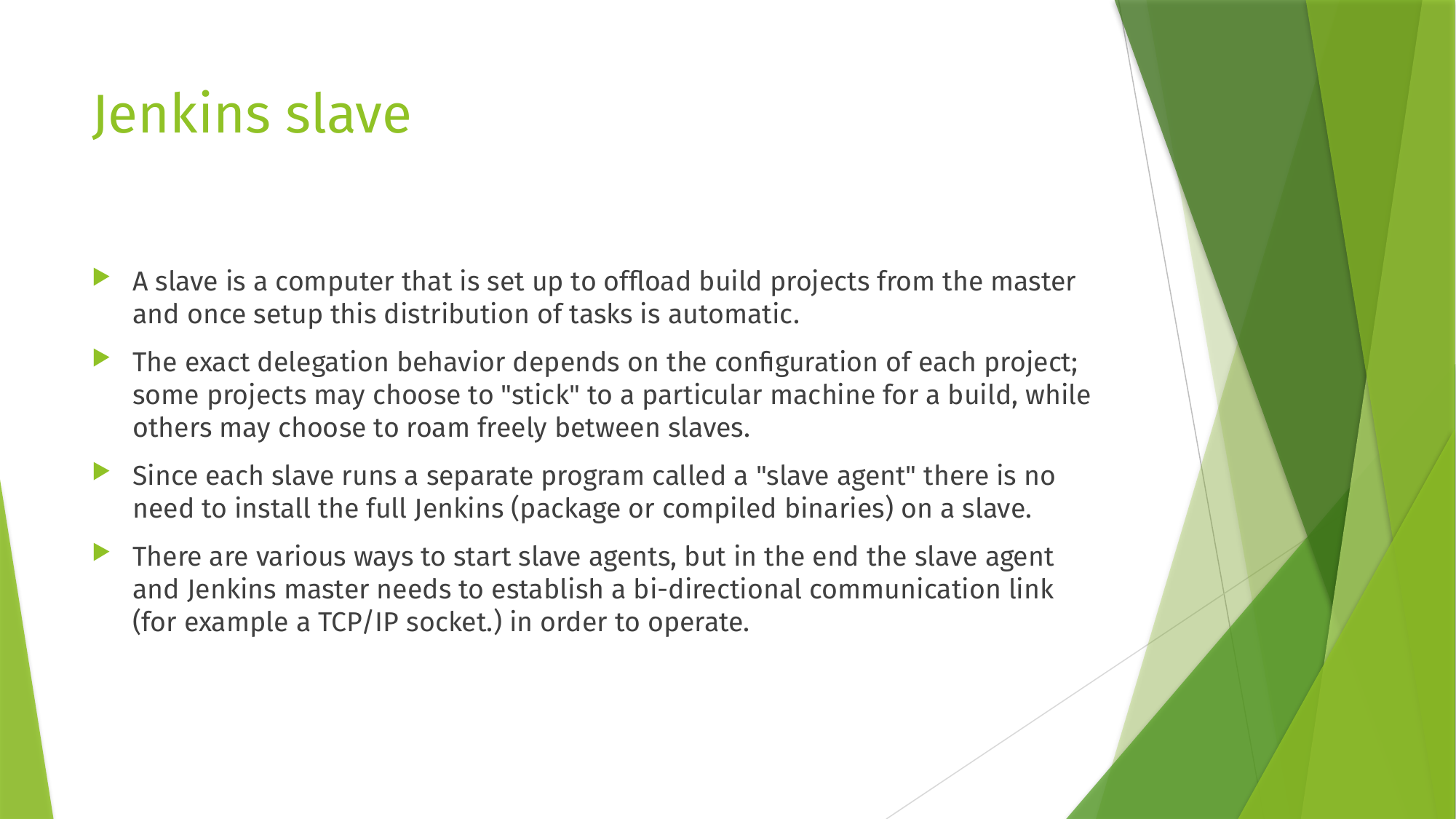

# Jenkins slave
A slave is a computer that is set up to offload build projects from the master and once setup this distribution of tasks is automatic.
The exact delegation behavior depends on the configuration of each project; some projects may choose to "stick" to a particular machine for a build, while others may choose to roam freely between slaves.
Since each slave runs a separate program called a "slave agent" there is no need to install the full Jenkins (package or compiled binaries) on a slave.
There are various ways to start slave agents, but in the end the slave agent and Jenkins master needs to establish a bi-directional communication link (for example a TCP/IP socket.) in order to operate.